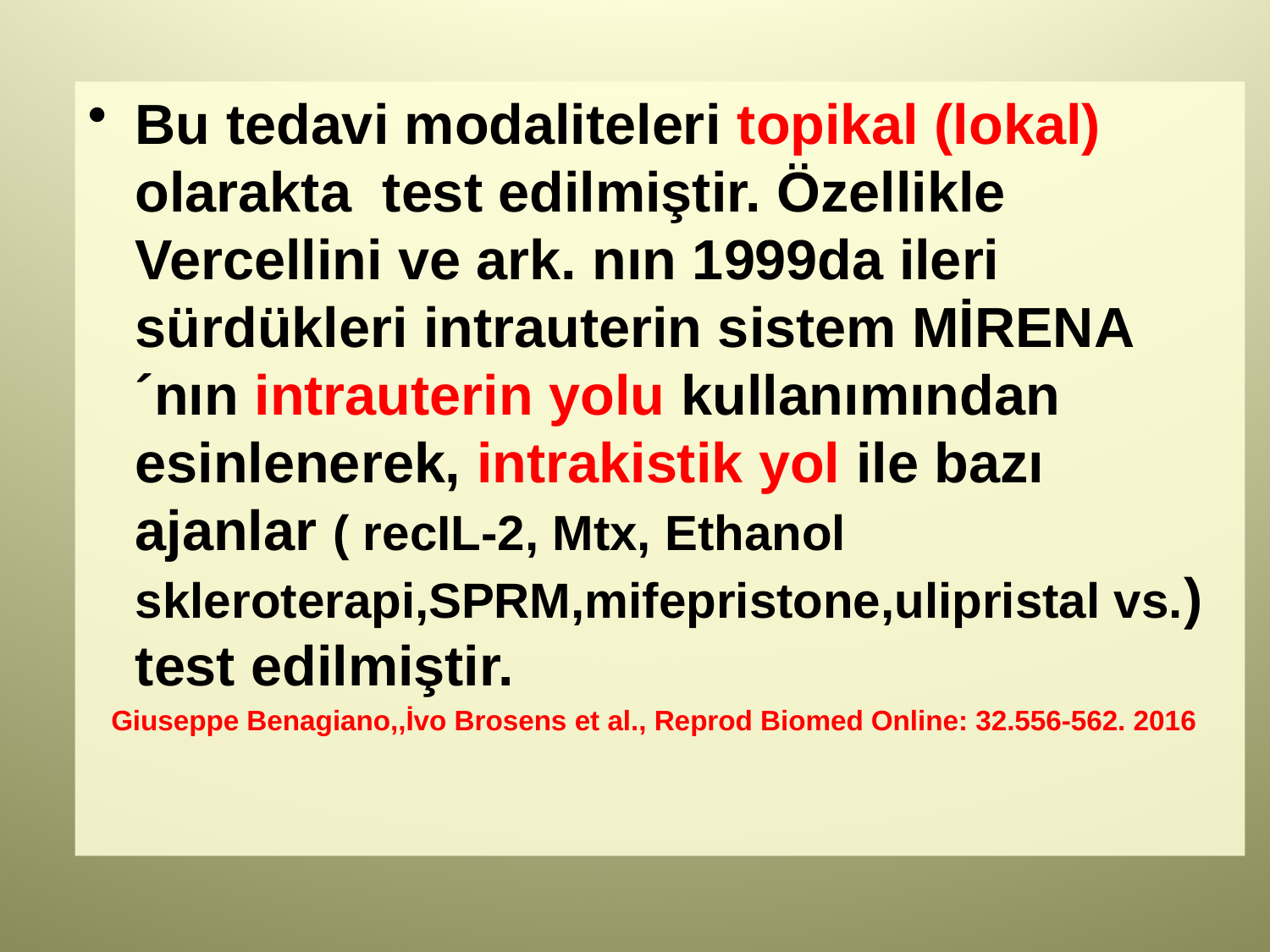

#
Bu tedavi modaliteleri topikal (lokal) olarakta  test edilmiştir. Özellikle Vercellini ve ark. nın 1999da ileri sürdükleri intrauterin sistem MİRENA´nın intrauterin yolu kullanımından esinlenerek, intrakistik yol ile bazı  ajanlar ( recIL-2, Mtx, Ethanol skleroterapi,SPRM,mifepristone,ulipristal vs.) test edilmiştir.
   Giuseppe Benagiano,,İvo Brosens et al., Reprod Biomed Online: 32.556-562. 2016